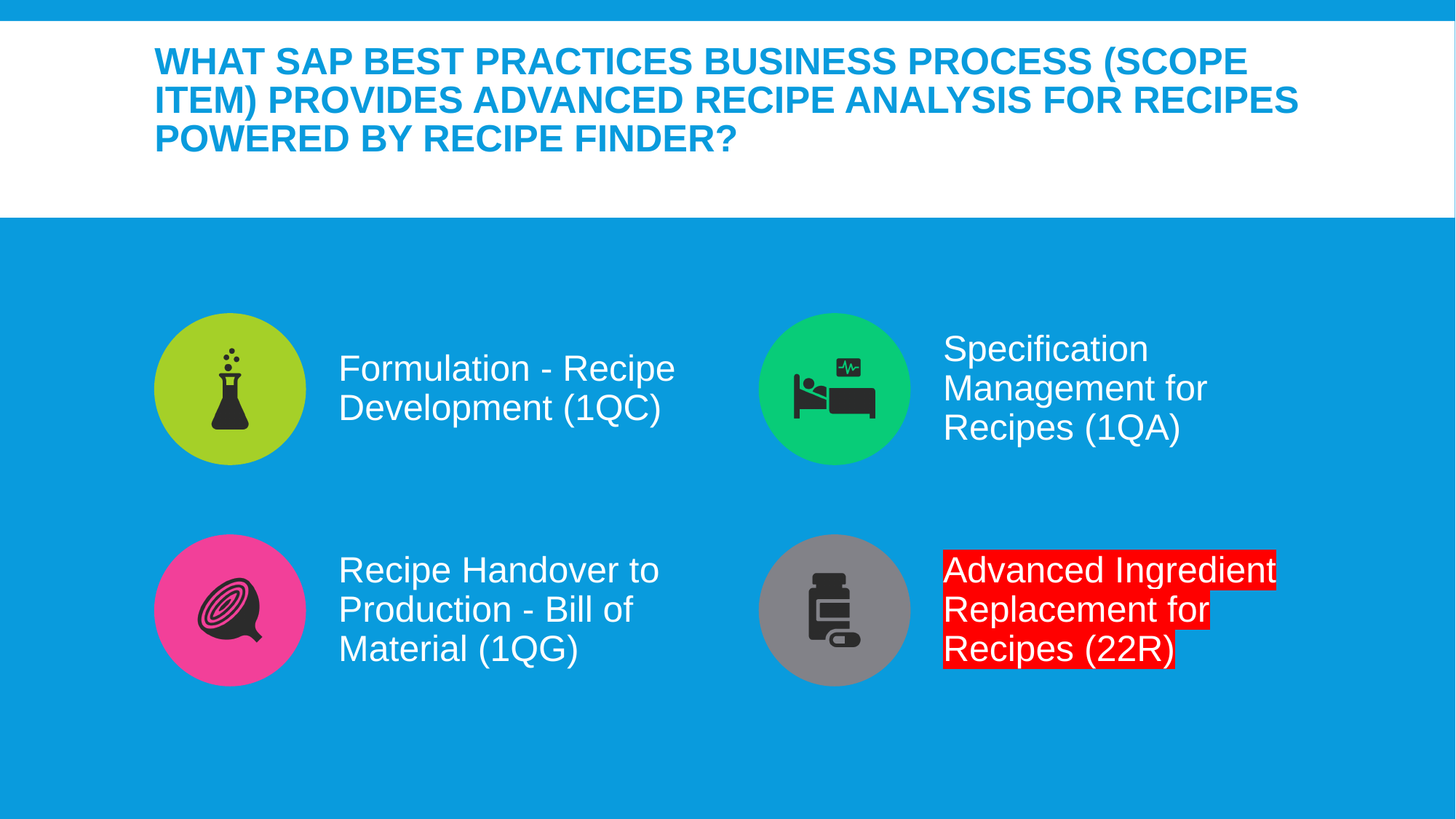

# What SAP Best Practices business process (scope item) provides advanced recipe analysis for recipes powered by Recipe Finder?
Formulation - Recipe Development (1QC)
Specification Management for Recipes (1QA)
Recipe Handover to Production - Bill of Material (1QG)
Advanced Ingredient Replacement for Recipes (22R)